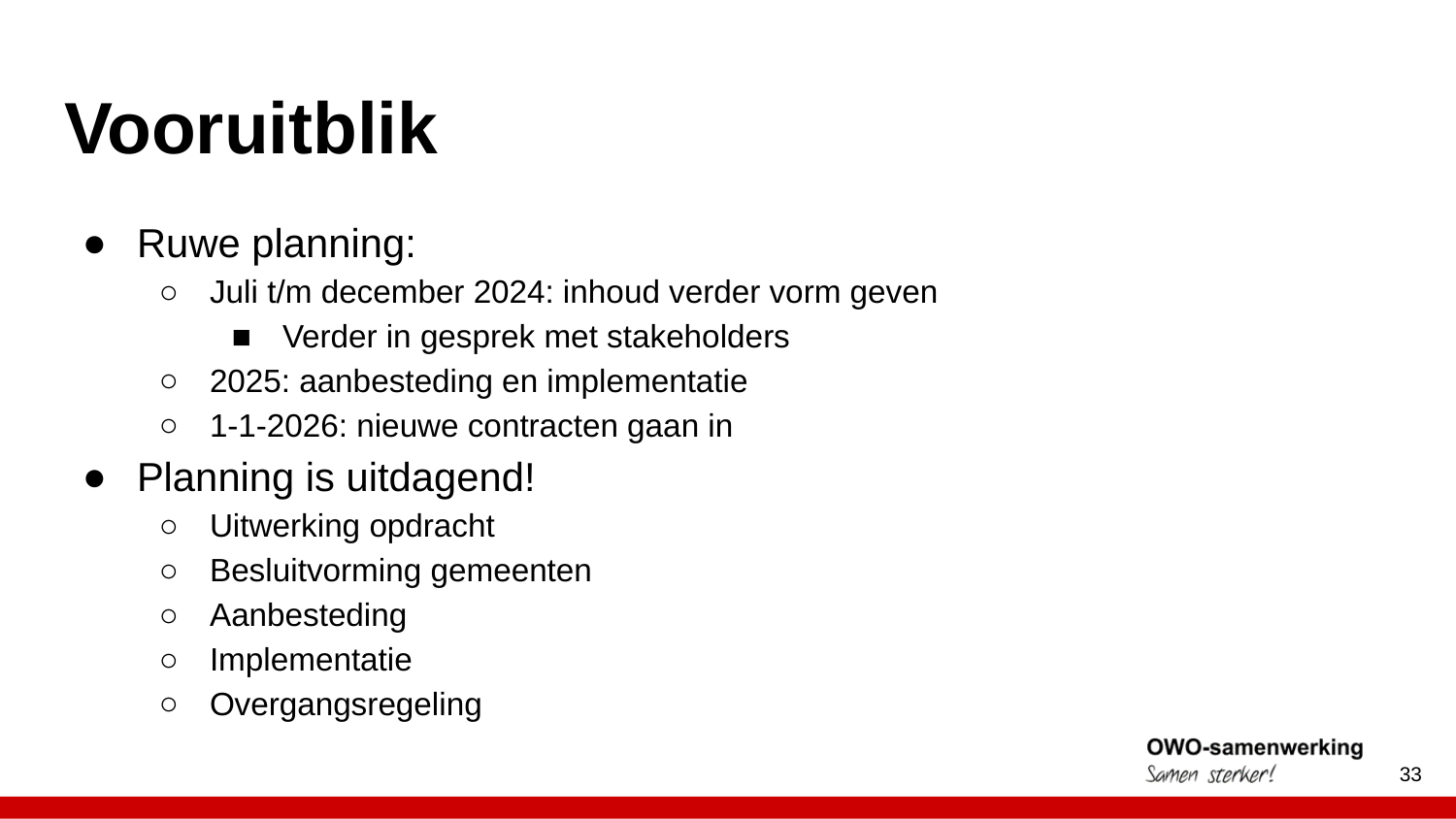

# Vooruitblik
Ruwe planning:
Juli t/m december 2024: inhoud verder vorm geven
Verder in gesprek met stakeholders
2025: aanbesteding en implementatie
1-1-2026: nieuwe contracten gaan in
Planning is uitdagend!
Uitwerking opdracht
Besluitvorming gemeenten
Aanbesteding
Implementatie
Overgangsregeling
33